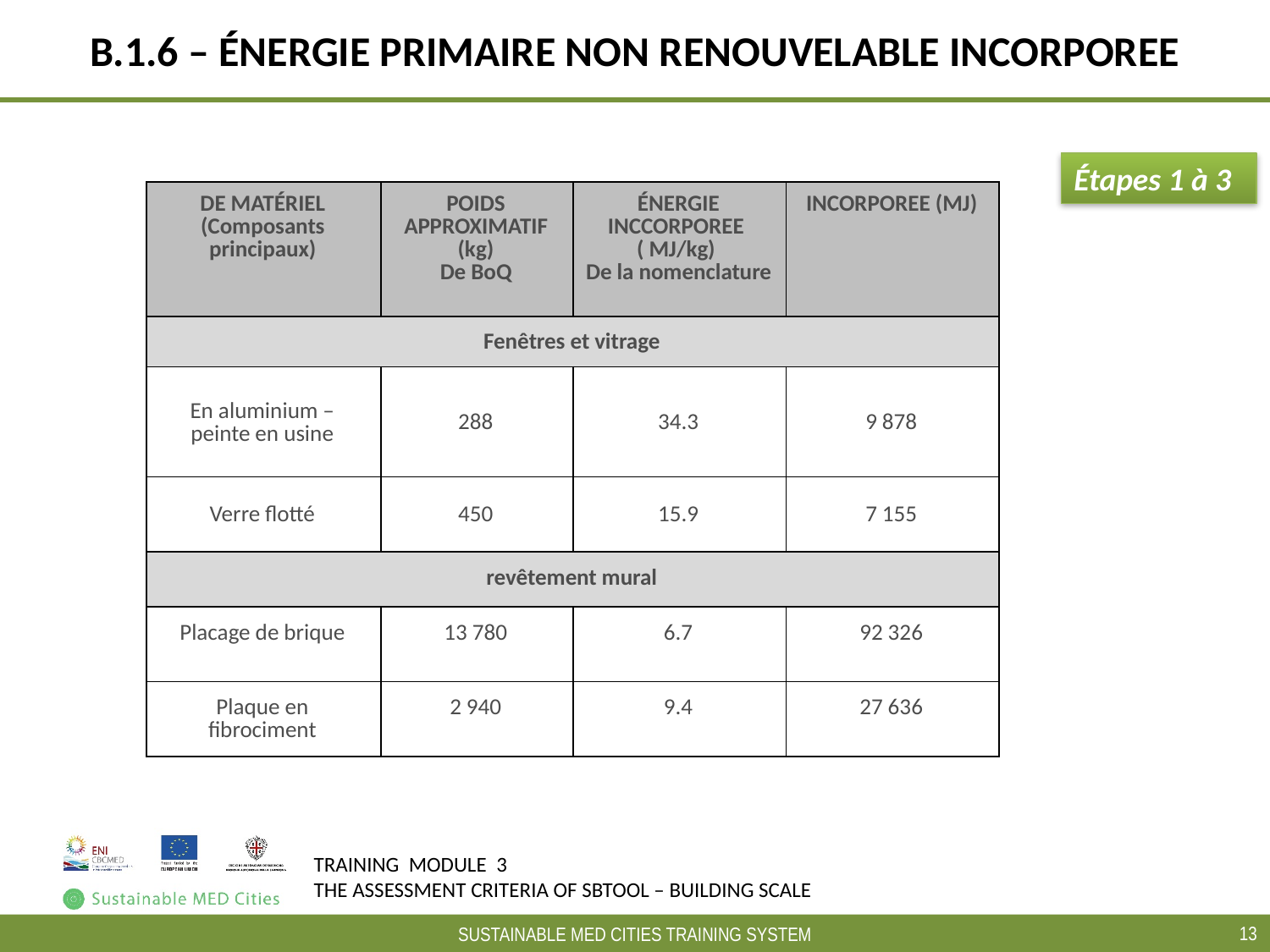

# B.1.6 – ÉNERGIE PRIMAIRE NON RENOUVELABLE INCORPOREE

Étapes 1 à 3
| DE MATÉRIEL (Composants principaux) | POIDS APPROXIMATIF (kg) De BoQ | ÉNERGIE INCCORPOREE ( MJ/kg) De la nomenclature | INCORPOREE (MJ) |
| --- | --- | --- | --- |
| Fenêtres et vitrage |  |  |  |
| En aluminium – peinte en usine | 288 | 34.3 | 9 878 |
| Verre flotté | 450 | 15.9 | 7 155 |
| revêtement mural |  |  |  |
| Placage de brique | 13 780 | 6.7 | 92 326 |
| Plaque en fibrociment | 2 940 | 9.4 | 27 636 |
13